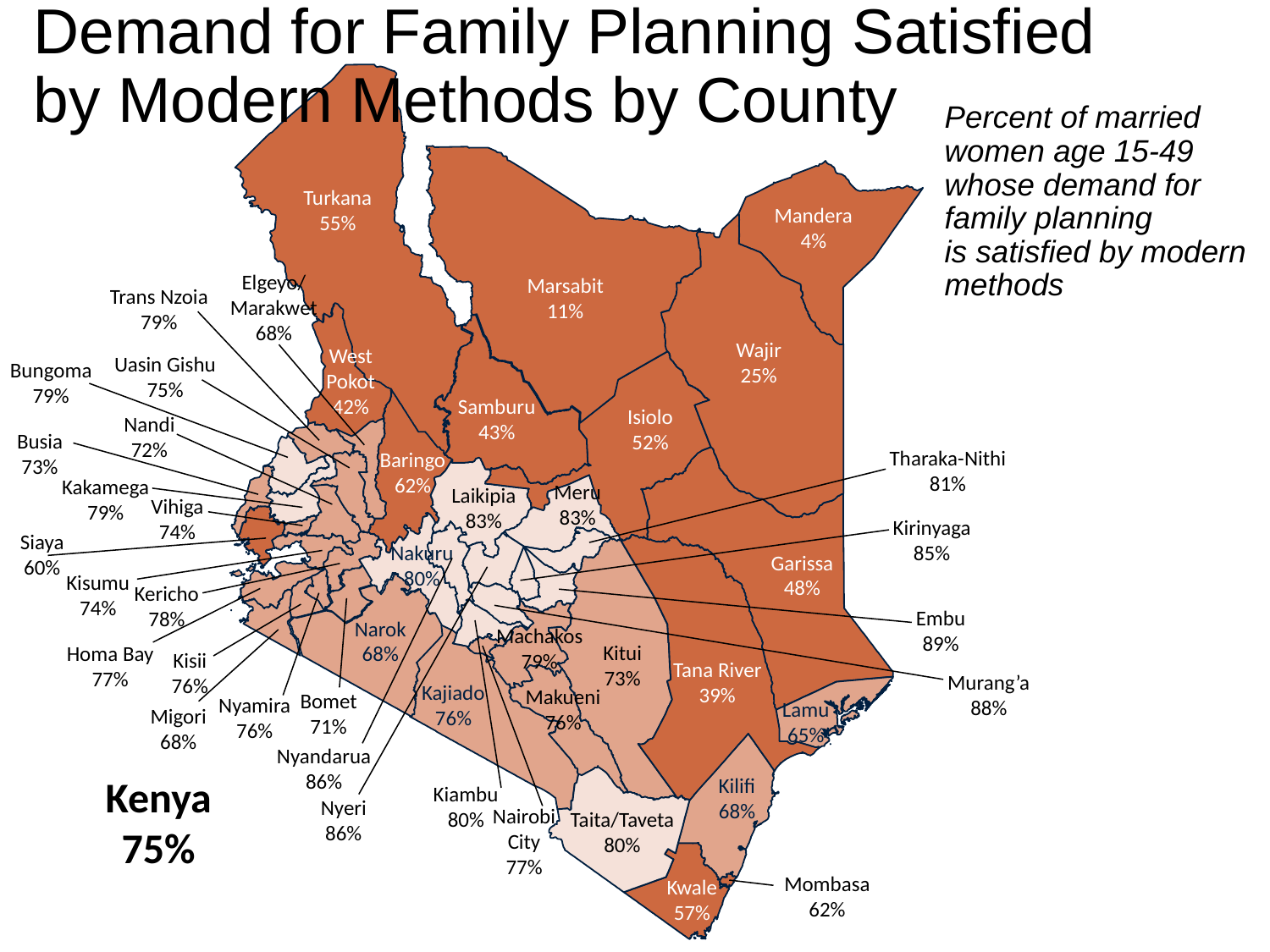

Demand for Family Planning Satisfied
by Modern Methods by County

Percent of married women age 15-49 whose demand for family planning
is satisfied by modern methods

Turkana
55%
Mandera
4%

Elgeyo/ Marakwet
68%
Marsabit
11%
Trans Nzoia
79%

Wajir
25%
West Pokot
42%
Uasin Gishu
75%
Bungoma
79%

Samburu
43%

Isiolo
52%
Nandi
72%

Busia
73%

Tharaka-Nithi
81%
Baringo
62%

Kakamega
79%
Meru
83%

Laikipia
83%

Vihiga
74%

Kirinyaga
85%

Siaya
60%

Nakuru
80%

Garissa
48%

Kisumu
74%

Kericho
78%

Embu
89%

Narok
68%
Machakos
79%

Kitui
73%
Homa Bay
77%

Kisii
76%
Tana River
39%
Murang’a
88%

Kajiado
76%

Makueni
76%
Bomet
71%
Nyamira
76%
Lamu
65%
Migori
68%

Nyandarua
86%
Kenya
75%

Kilifi
68%
Kiambu
80%
Nyeri
86%

Nairobi
City
77%
Taita/Taveta
80%

Mombasa
62%
Kwale
57%